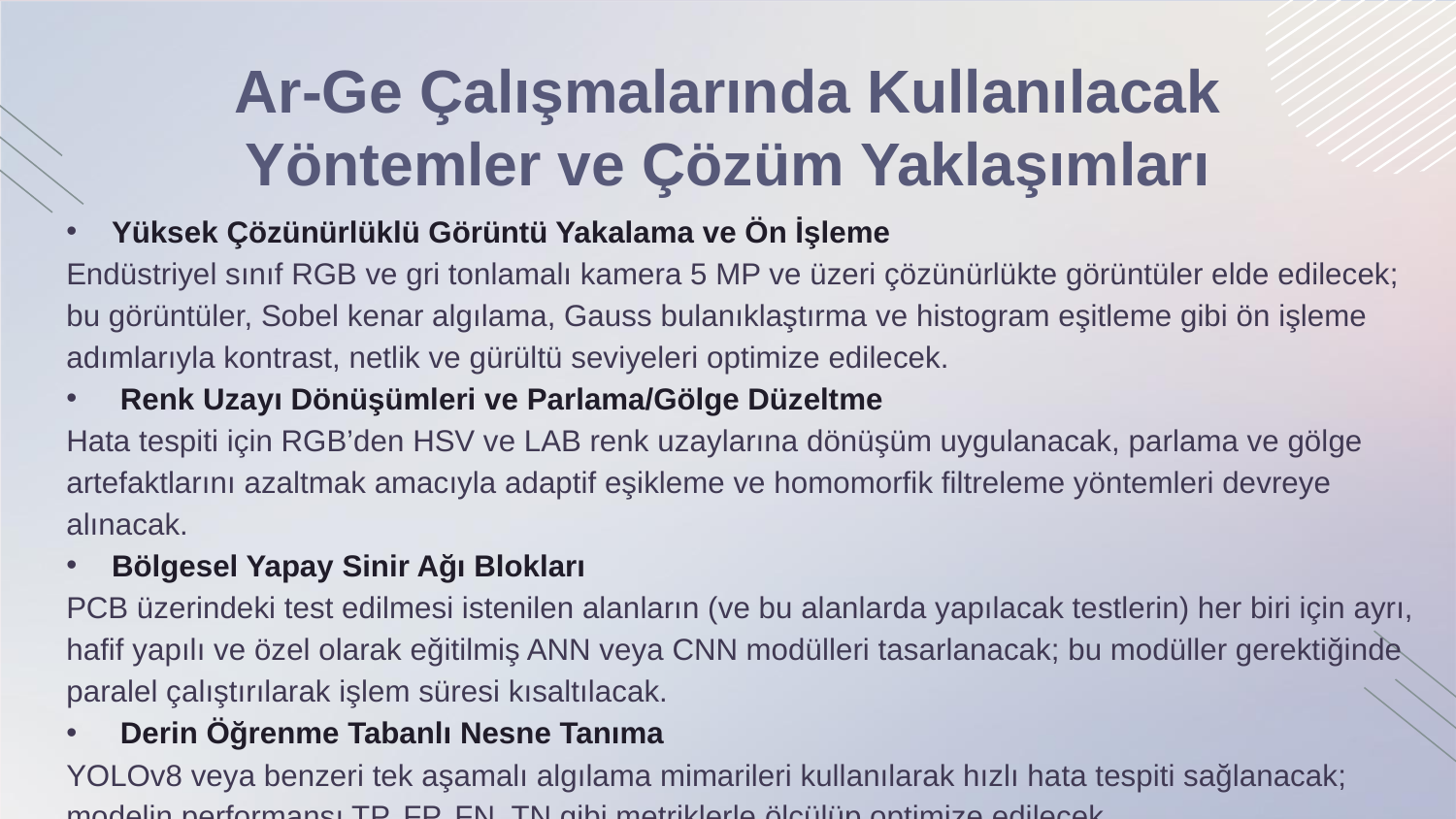

# Ar-Ge Çalışmalarında Kullanılacak Yöntemler ve Çözüm Yaklaşımları
Yüksek Çözünürlüklü Görüntü Yakalama ve Ön İşleme
Endüstriyel sınıf RGB ve gri tonlamalı kamera 5 MP ve üzeri çözünürlükte görüntüler elde edilecek; bu görüntüler, Sobel kenar algılama, Gauss bulanıklaştırma ve histogram eşitleme gibi ön işleme adımlarıyla kontrast, netlik ve gürültü seviyeleri optimize edilecek.
 Renk Uzayı Dönüşümleri ve Parlama/Gölge Düzeltme
Hata tespiti için RGB’den HSV ve LAB renk uzaylarına dönüşüm uygulanacak, parlama ve gölge artefaktlarını azaltmak amacıyla adaptif eşikleme ve homomorfik filtreleme yöntemleri devreye alınacak.
Bölgesel Yapay Sinir Ağı Blokları
PCB üzerindeki test edilmesi istenilen alanların (ve bu alanlarda yapılacak testlerin) her biri için ayrı, hafif yapılı ve özel olarak eğitilmiş ANN veya CNN modülleri tasarlanacak; bu modüller gerektiğinde paralel çalıştırılarak işlem süresi kısaltılacak.
 Derin Öğrenme Tabanlı Nesne Tanıma
YOLOv8 veya benzeri tek aşamalı algılama mimarileri kullanılarak hızlı hata tespiti sağlanacak; modelin performansı TP, FP, FN, TN gibi metriklerle ölçülüp optimize edilecek.